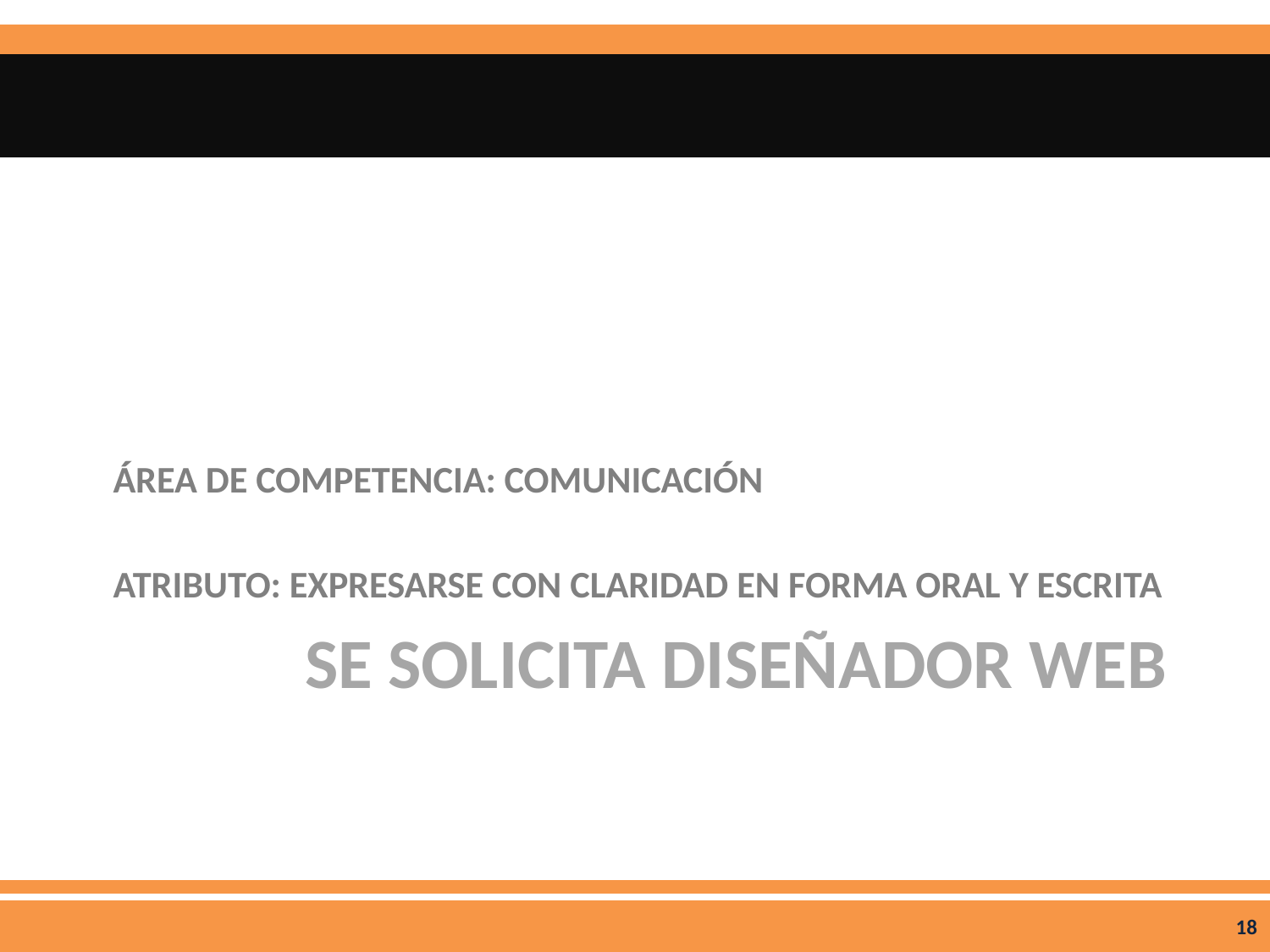

ÁREA DE COMPETENCIA: COMUNICACIÓN

ATRIBUTO: EXPRESARSE CON CLARIDAD EN FORMA ORAL Y ESCRITA
# SE SOLICITA DISEÑADOR WEB
18